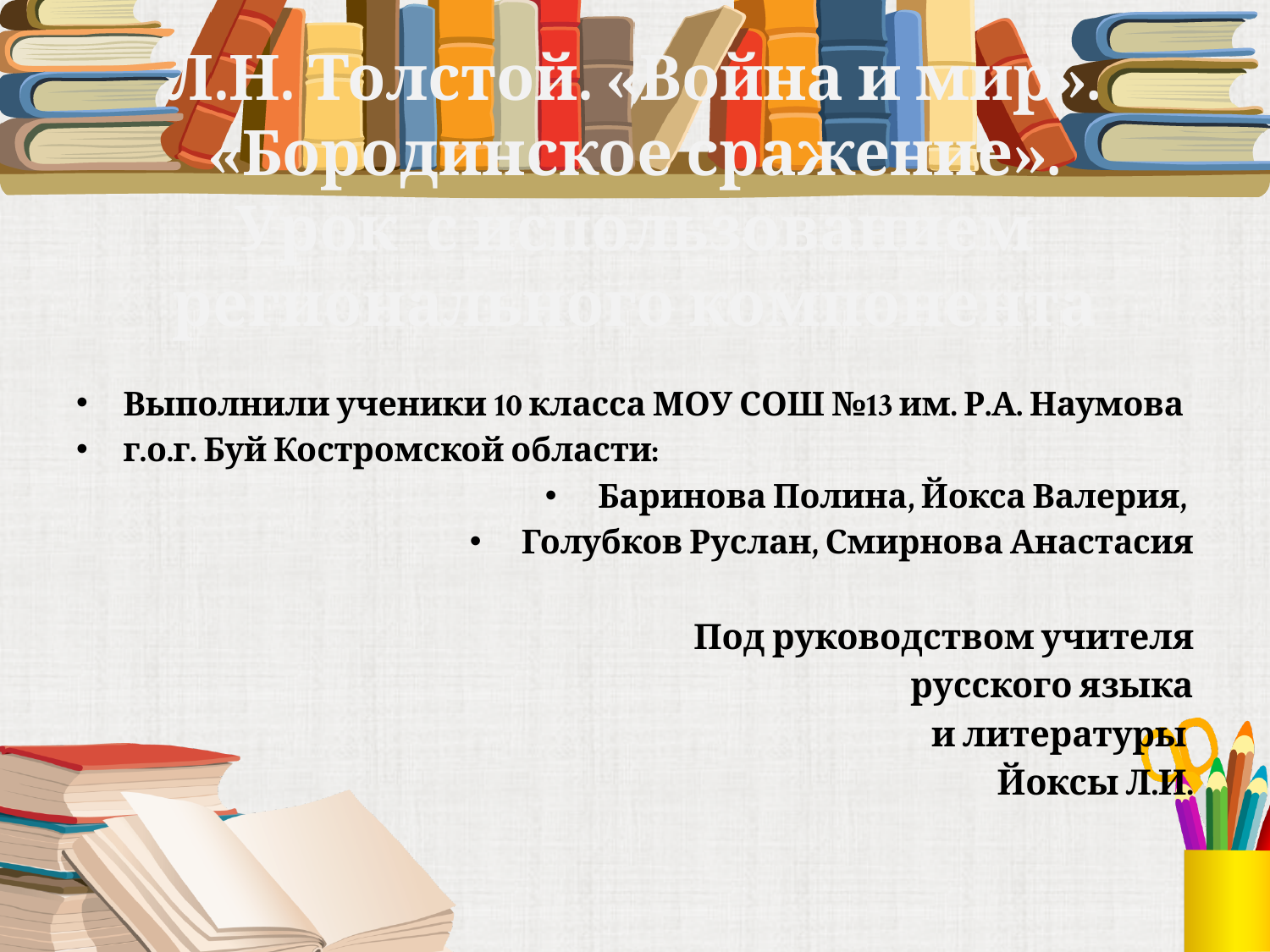

# Л.Н. Толстой. «Война и мир». «Бородинское сражение». Урок  с использованием регионального компонента
Выполнили ученики 10 класса МОУ СОШ №13 им. Р.А. Наумова
г.о.г. Буй Костромской области:
Баринова Полина, Йокса Валерия,
Голубков Руслан, Смирнова Анастасия

Под руководством учителя
 русского языка
и литературы
Йоксы Л.И.